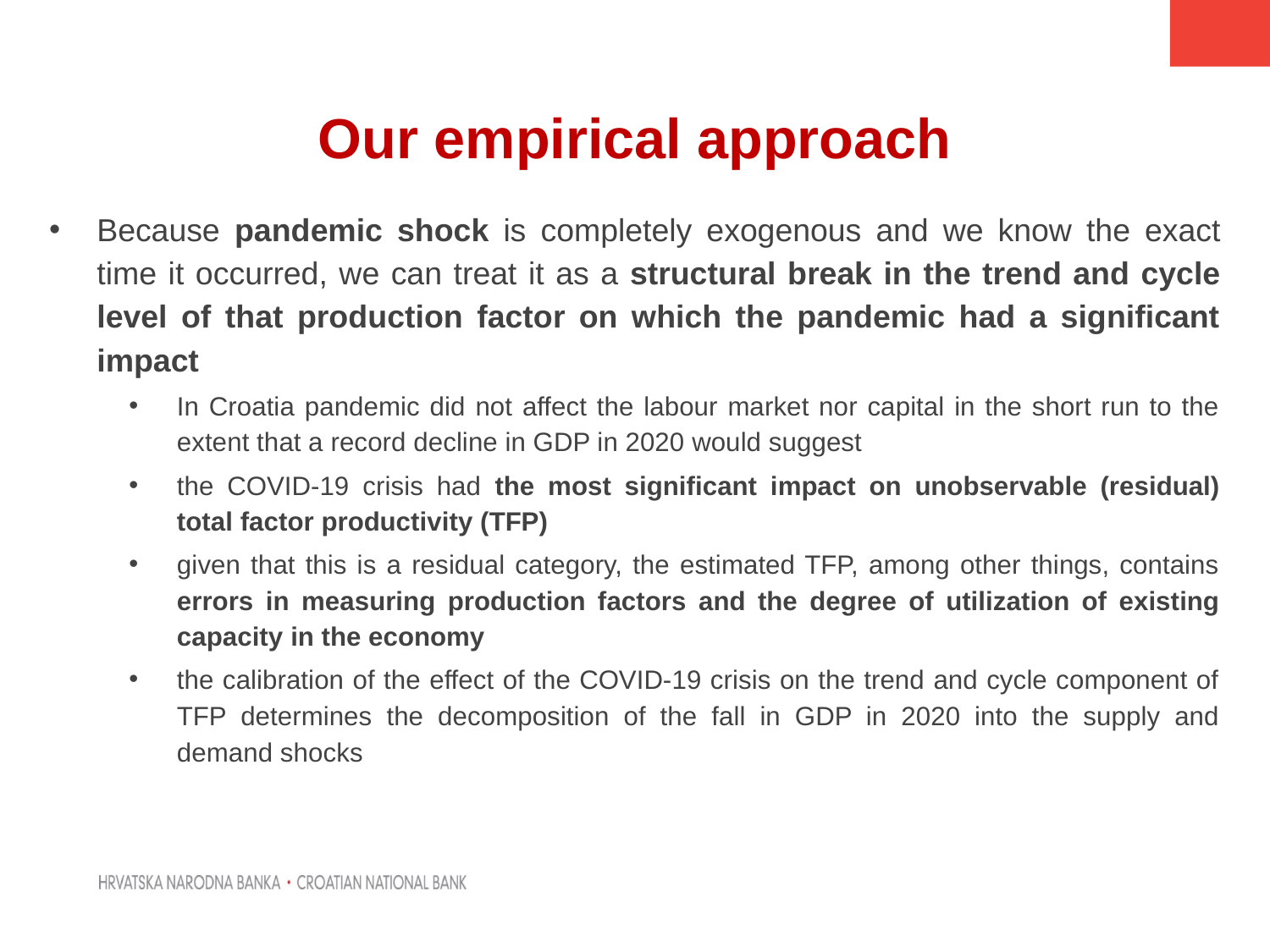

Our empirical approach
Because pandemic shock is completely exogenous and we know the exact time it occurred, we can treat it as a structural break in the trend and cycle level of that production factor on which the pandemic had a significant impact
In Croatia pandemic did not affect the labour market nor capital in the short run to the extent that a record decline in GDP in 2020 would suggest
the COVID-19 crisis had the most significant impact on unobservable (residual) total factor productivity (TFP)
given that this is a residual category, the estimated TFP, among other things, contains errors in measuring production factors and the degree of utilization of existing capacity in the economy
the calibration of the effect of the COVID-19 crisis on the trend and cycle component of TFP determines the decomposition of the fall in GDP in 2020 into the supply and demand shocks

6